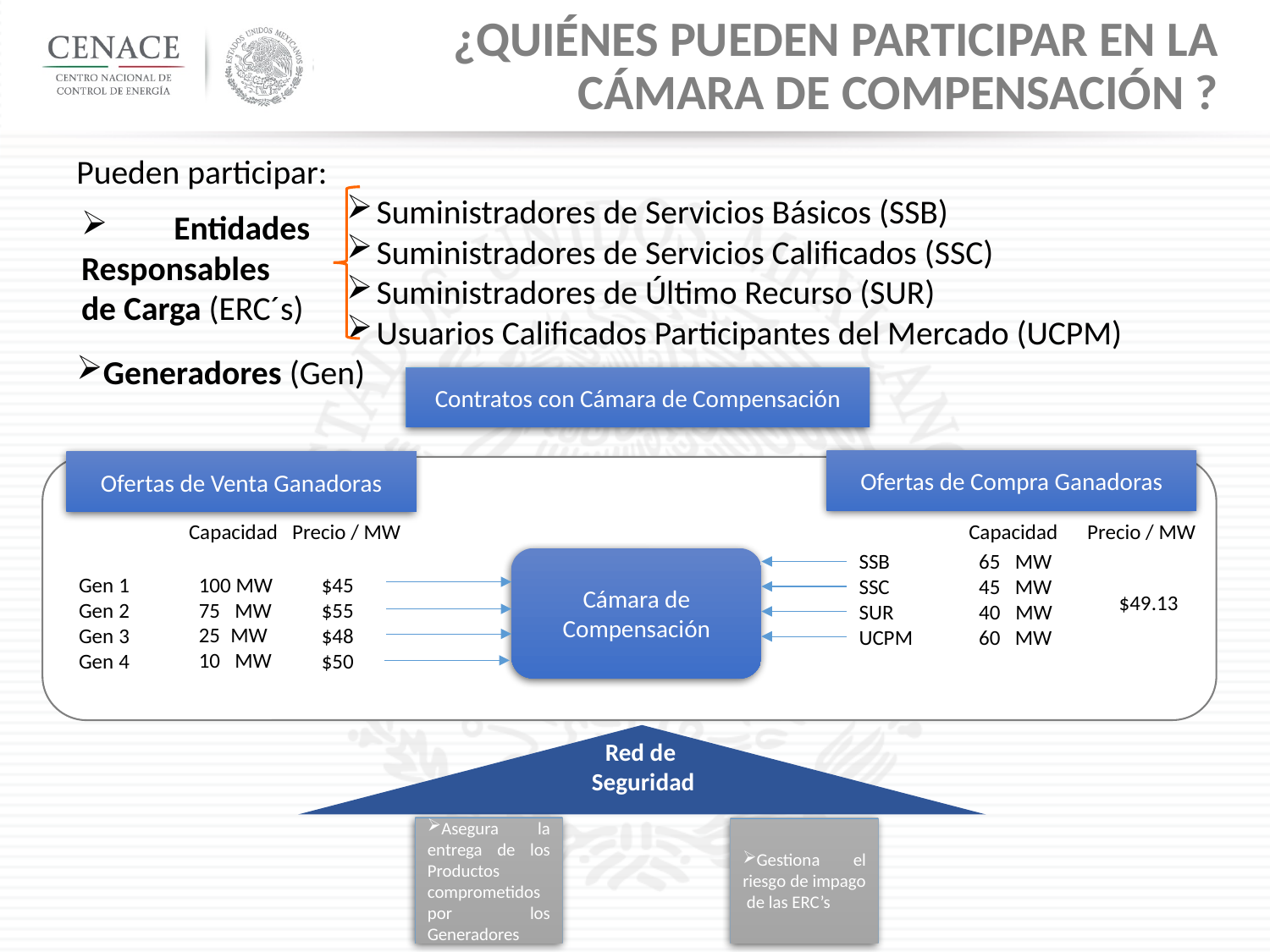

¿Quiénes pueden participar en la Cámara de Compensación ?
Pueden participar:
Suministradores de Servicios Básicos (SSB)
Suministradores de Servicios Calificados (SSC)
Suministradores de Último Recurso (SUR)
Usuarios Calificados Participantes del Mercado (UCPM)
Generadores (Gen)

 Entidades Responsables de Carga (ERC´s)
Contratos con Cámara de Compensación
Ofertas de Compra Ganadoras
Ofertas de Venta Ganadoras

Capacidad
Precio / MW
Capacidad
Precio / MW
65   MW
45   MW
40	 MW
60   MW
SSB
SSC
SUR
UCPM
Cámara de Compensación
100 MW
75   MW
MW
10   MW
Gen 1
Gen 2
Gen 3
Gen 4
$45
$55
$48
$50
$49.13

Red de
Seguridad
Asegura la entrega de los Productos comprometidos por los Generadores
Gestiona el riesgo de impago  de las ERC’s
4